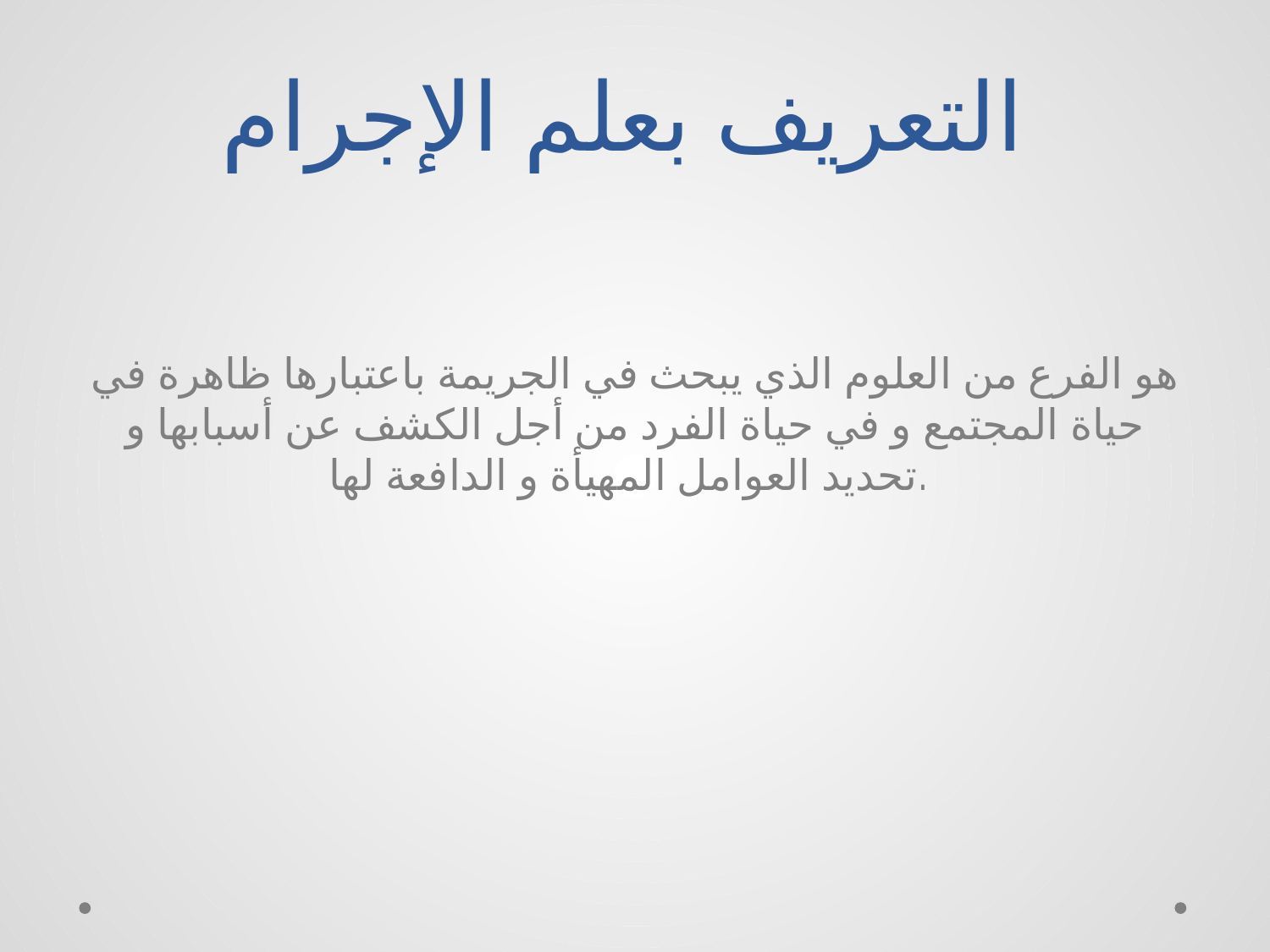

# التعريف بعلم الإجرام

هو الفرع من العلوم الذي يبحث في الجريمة باعتبارها ظاهرة في حياة المجتمع و في حياة الفرد من أجل الكشف عن أسبابها و تحديد العوامل المهيأة و الدافعة لها.